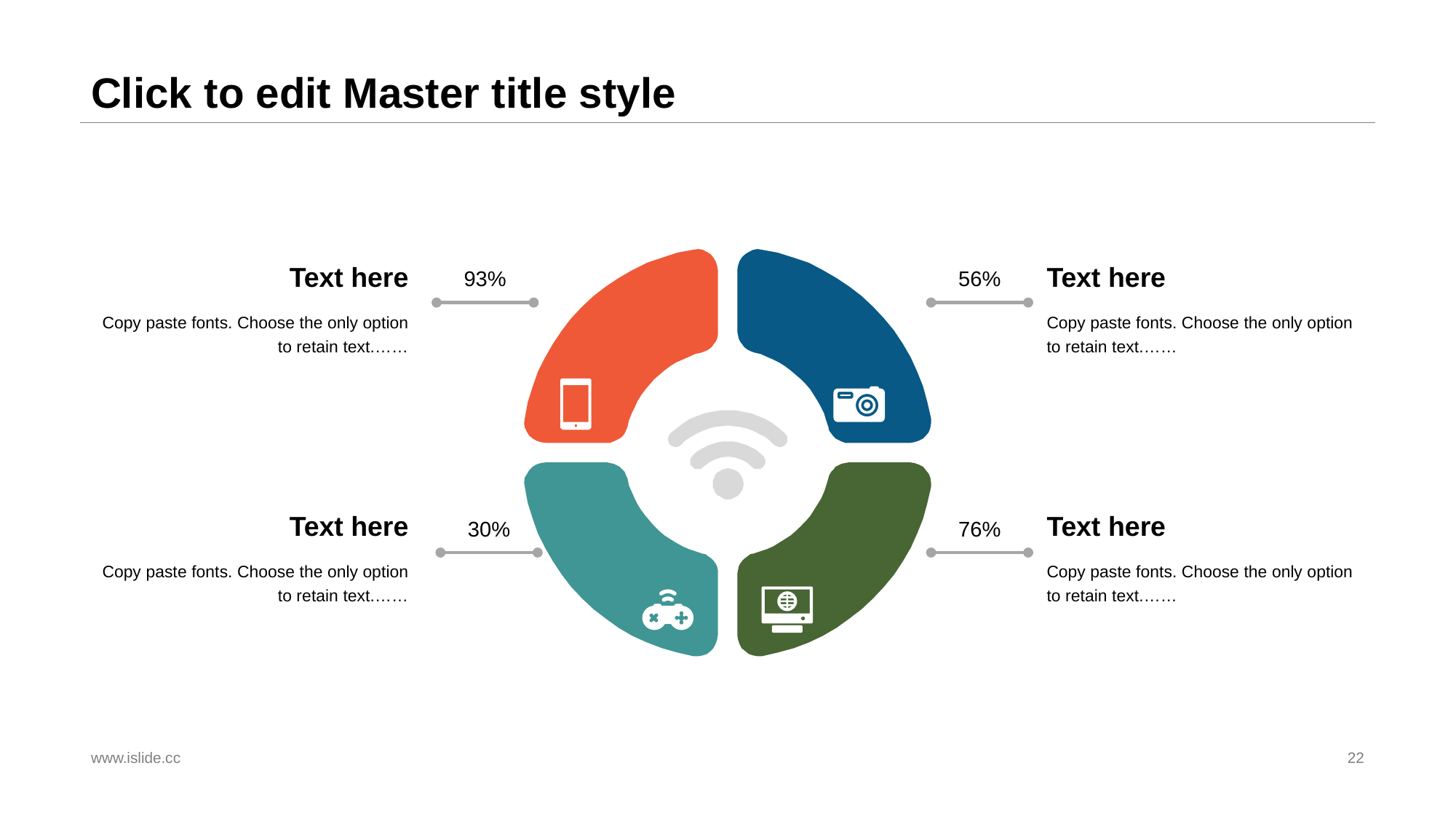

# Click to edit Master title style

Text here
Text here
93%
56%
Copy paste fonts. Choose the only option to retain text.……
Copy paste fonts. Choose the only option to retain text.……

Text here
Text here
30%
76%
Copy paste fonts. Choose the only option to retain text.……
Copy paste fonts. Choose the only option to retain text.……

www.islide.cc
22